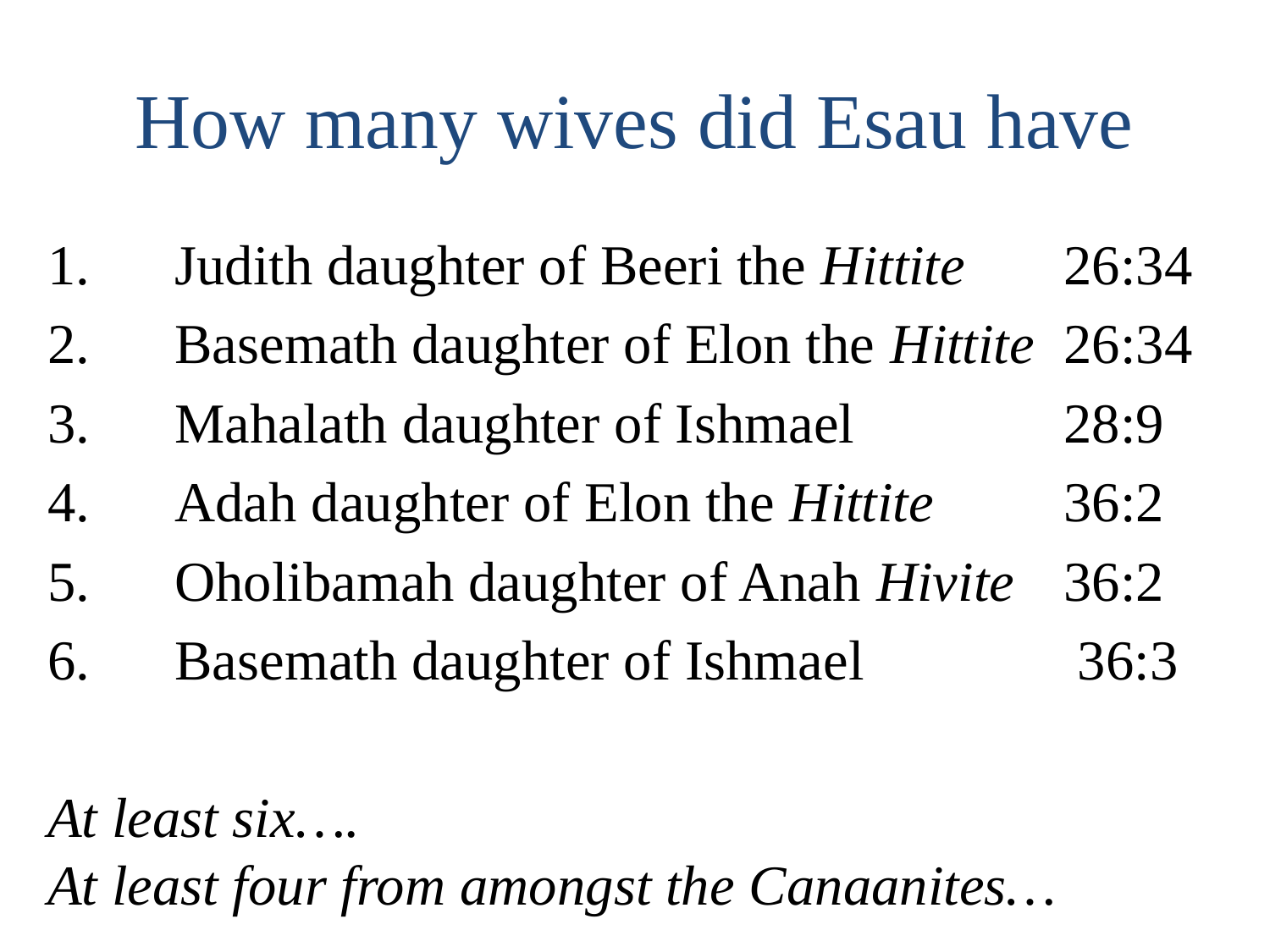

# How many wives did Esau have
1.	Judith daughter of Beeri the Hittite 	26:34
2.	Basemath daughter of Elon the Hittite	26:34
3.	Mahalath daughter of Ishmael 		28:9
4.	Adah daughter of Elon the Hittite		36:2
5.	Oholibamah daughter of Anah Hivite	36:2
6.	Basemath daughter of Ishmael 		 36:3

At least six….
At least four from amongst the Canaanites…